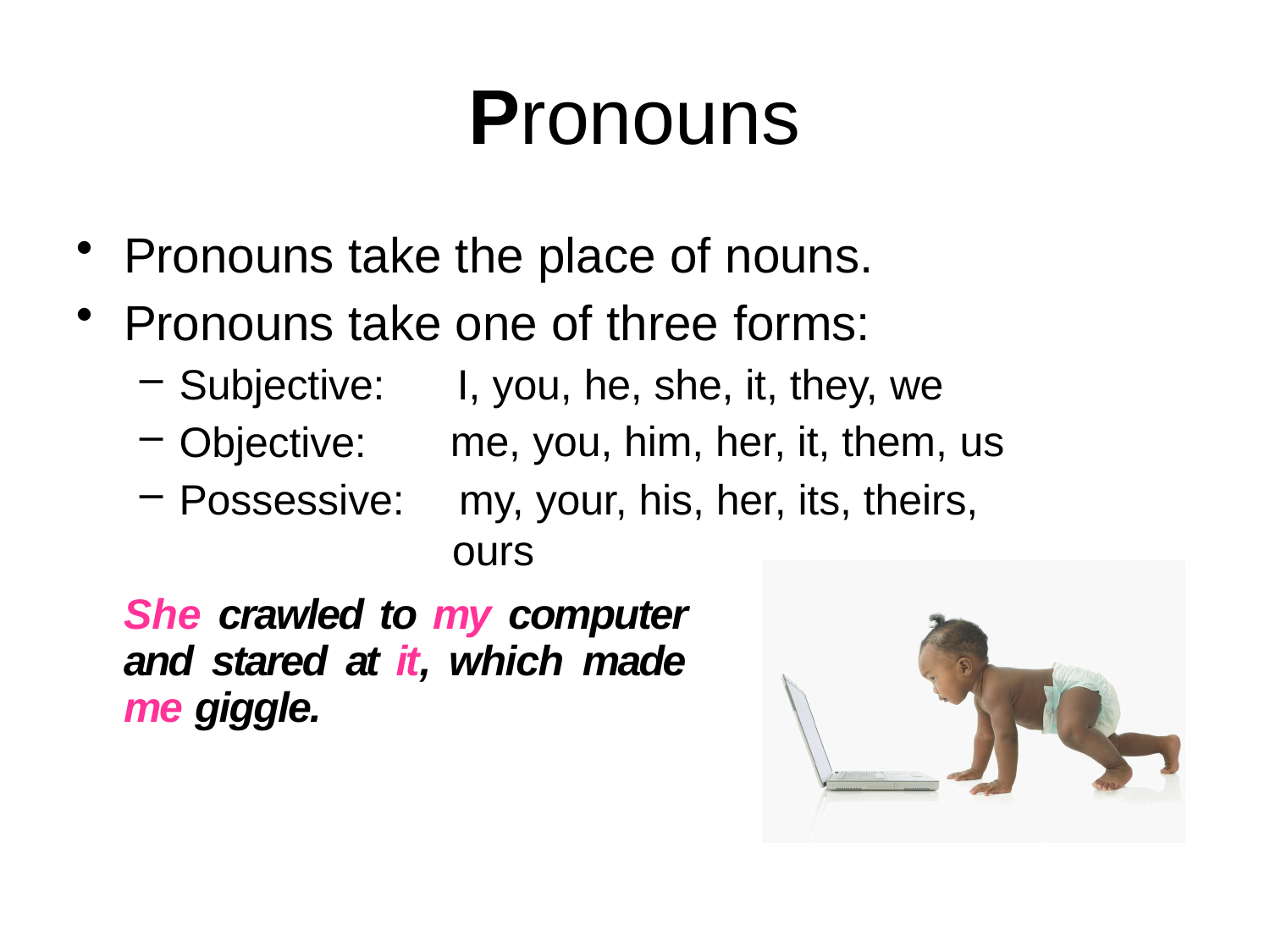

# Pronouns
Pronouns take the place of nouns.
Pronouns take one of three forms:
Subjective:
Objective:
Possessive:
I, you, he, she, it, they, we  me, you, him, her, it, them, us
my, your, his, her, its, theirs, ours

She crawled to my computer  and stared at it, which made  me giggle.